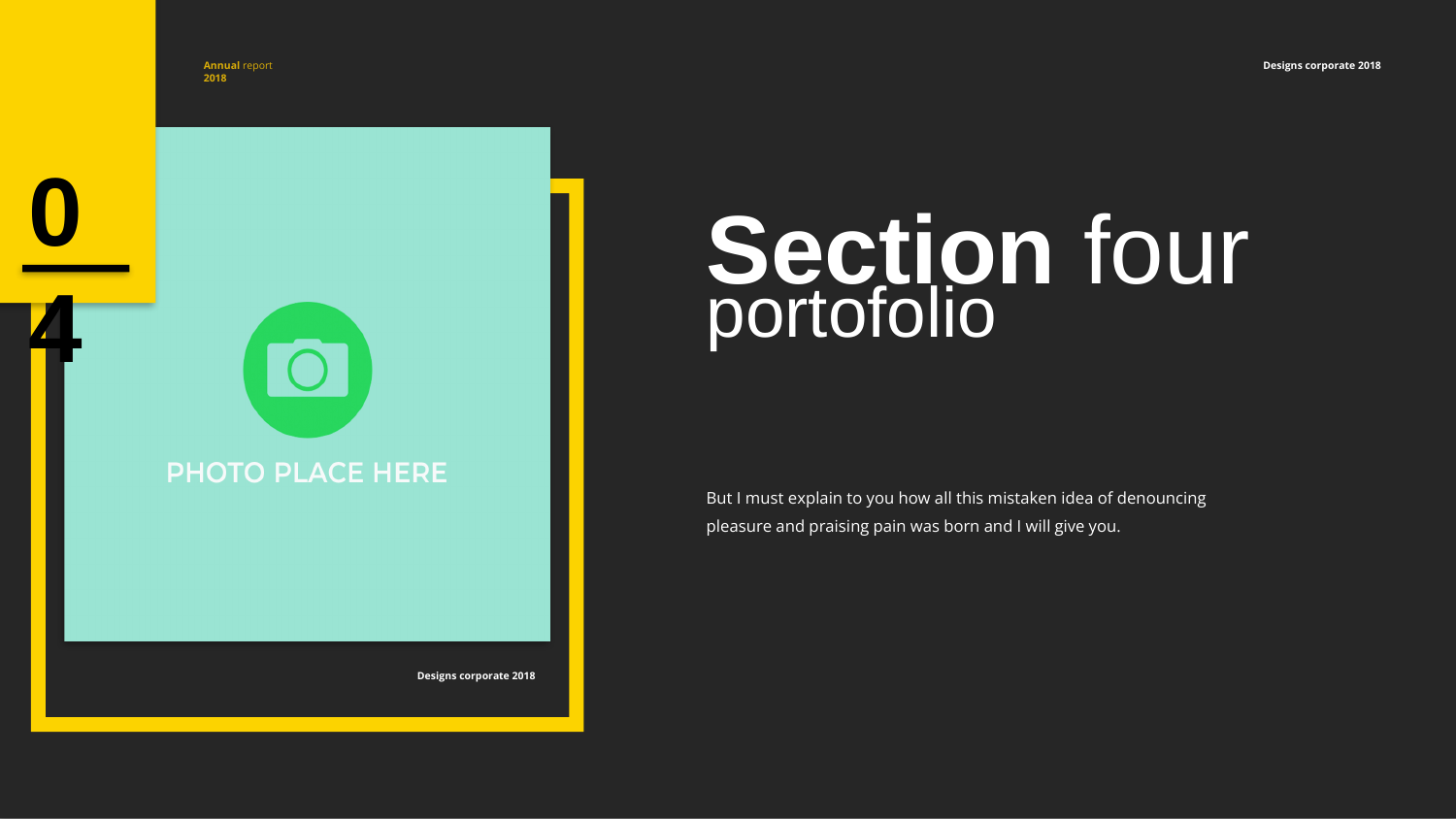

Annual report
2018
Designs corporate 2018

04

Section four
portofolio

But I must explain to you how all this mistaken idea of denouncing pleasure and praising pain was born and I will give you.
Designs corporate 2018